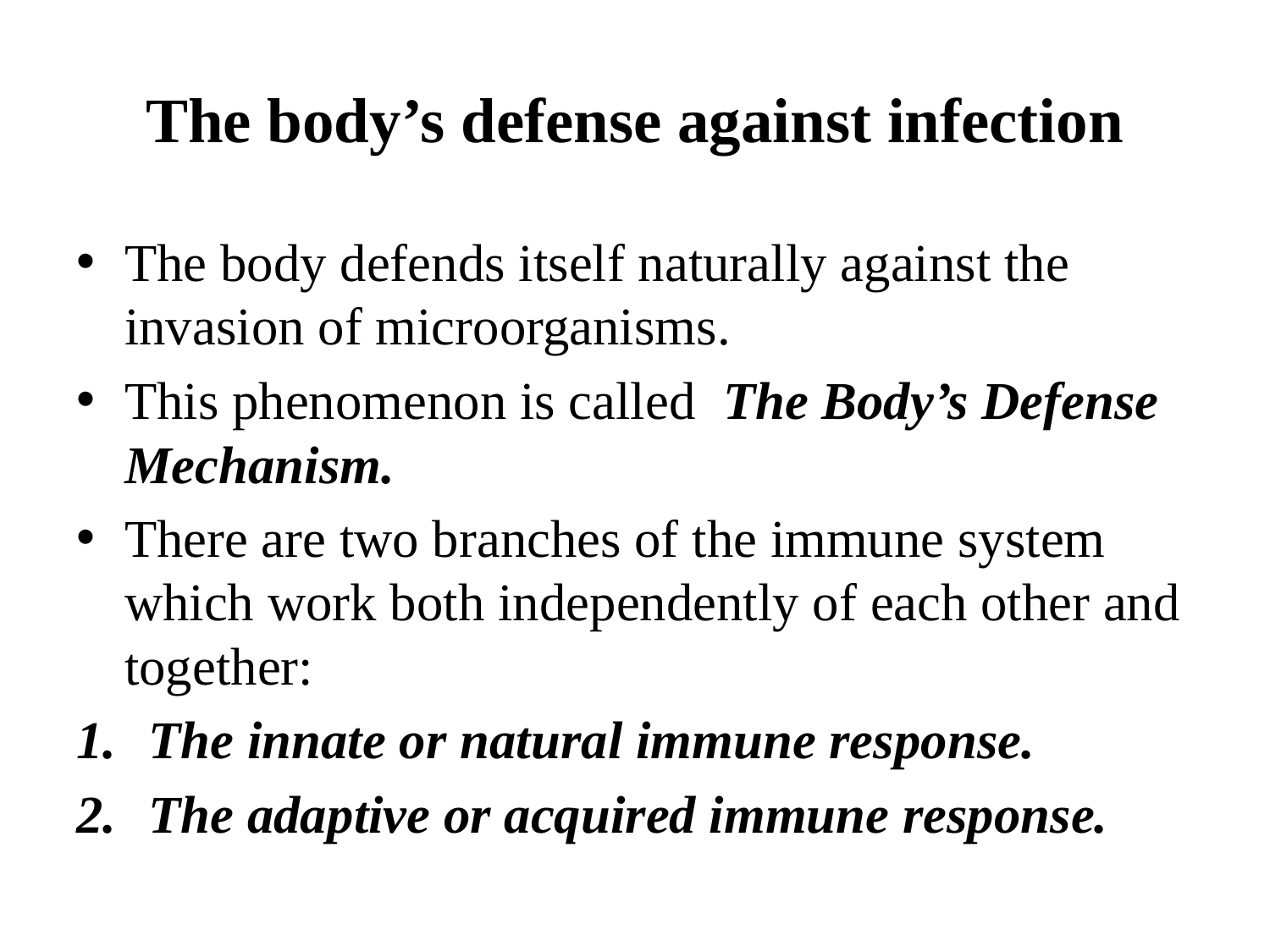

# The body’s defense against infection
The body defends itself naturally against the invasion of microorganisms.
This phenomenon is called  The Body’s Defense Mechanism.
There are two branches of the immune system which work both independently of each other and together:
The innate or natural immune response.
The adaptive or acquired immune response.